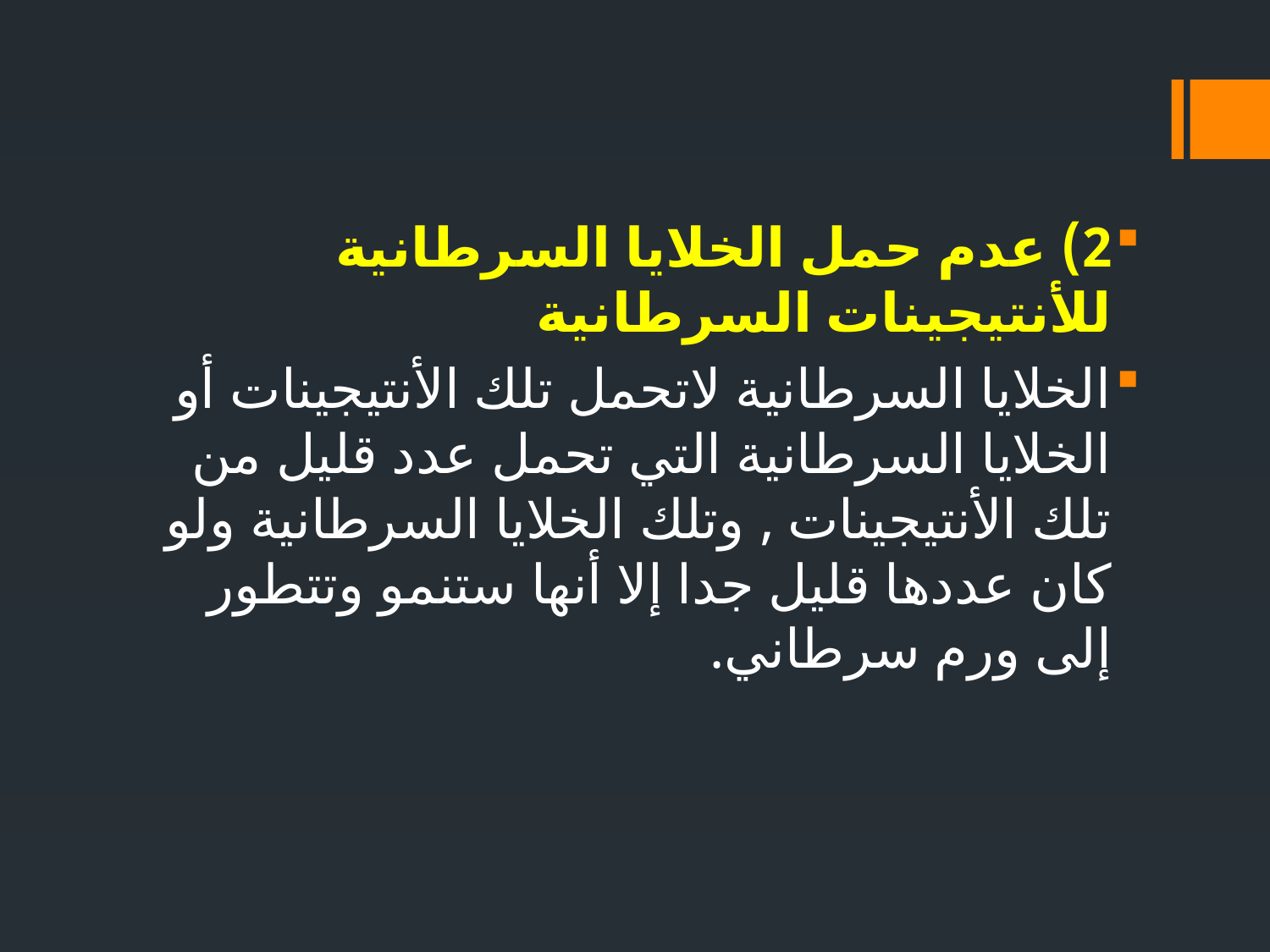

2) عدم حمل الخلايا السرطانية للأنتيجينات السرطانية
الخلايا السرطانية لاتحمل تلك الأنتيجينات أو الخلايا السرطانية التي تحمل عدد قليل من تلك الأنتيجينات , وتلك الخلايا السرطانية ولو كان عددها قليل جدا إلا أنها ستنمو وتتطور إلى ورم سرطاني.